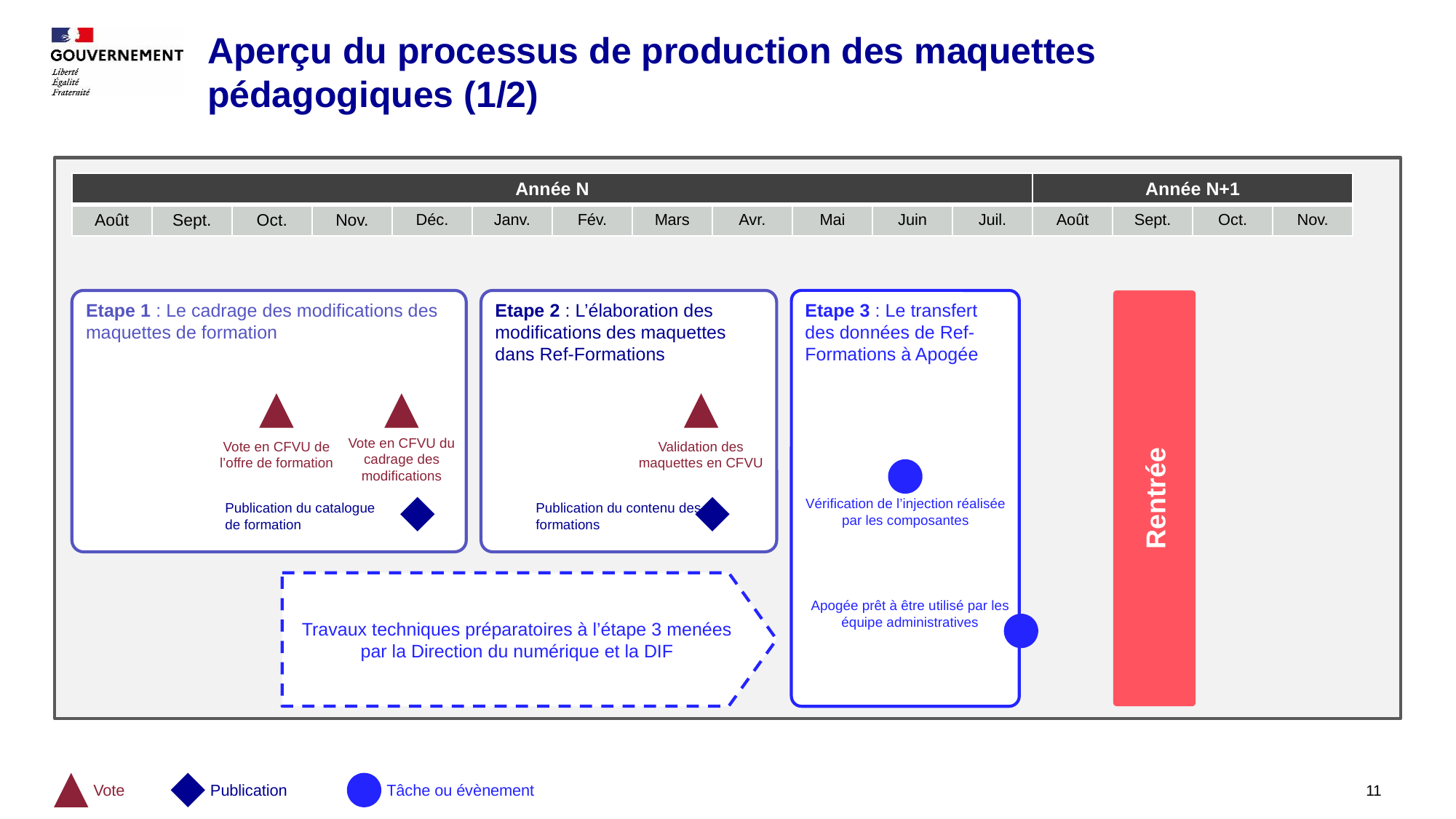

Aperçu du processus de production des maquettes pédagogiques (1/2)

| Année N |  |  |  |  |  |  |  |  |  |  |  | Année N+1 |  |  |  |
| --- | --- | --- | --- | --- | --- | --- | --- | --- | --- | --- | --- | --- | --- | --- | --- |
| Août | Sept. | Oct. | Nov. | Déc. | Janv. | Fév. | Mars | Avr. | Mai | Juin | Juil. | Août | Sept. | Oct. | Nov. |

Etape 3 : Le transfert des données de Ref-Formations à Apogée
Rentrée
Etape 1 : Le cadrage des modifications des maquettes de formation

Etape 2 : L’élaboration des modifications des maquettes dans Ref-Formations

Vote en CFVU du cadrage des modifications
Vote en CFVU de l’offre de formation
Validation des maquettes en CFVU

Vérification de l’injection réalisée par les composantes
Publication du catalogue de formation
Publication du contenu des formations

Travaux techniques préparatoires à l’étape 3 menées par la Direction du numérique et la DIF
Apogée prêt à être utilisé par les équipe administratives

11

Vote
Publication
Tâche ou évènement